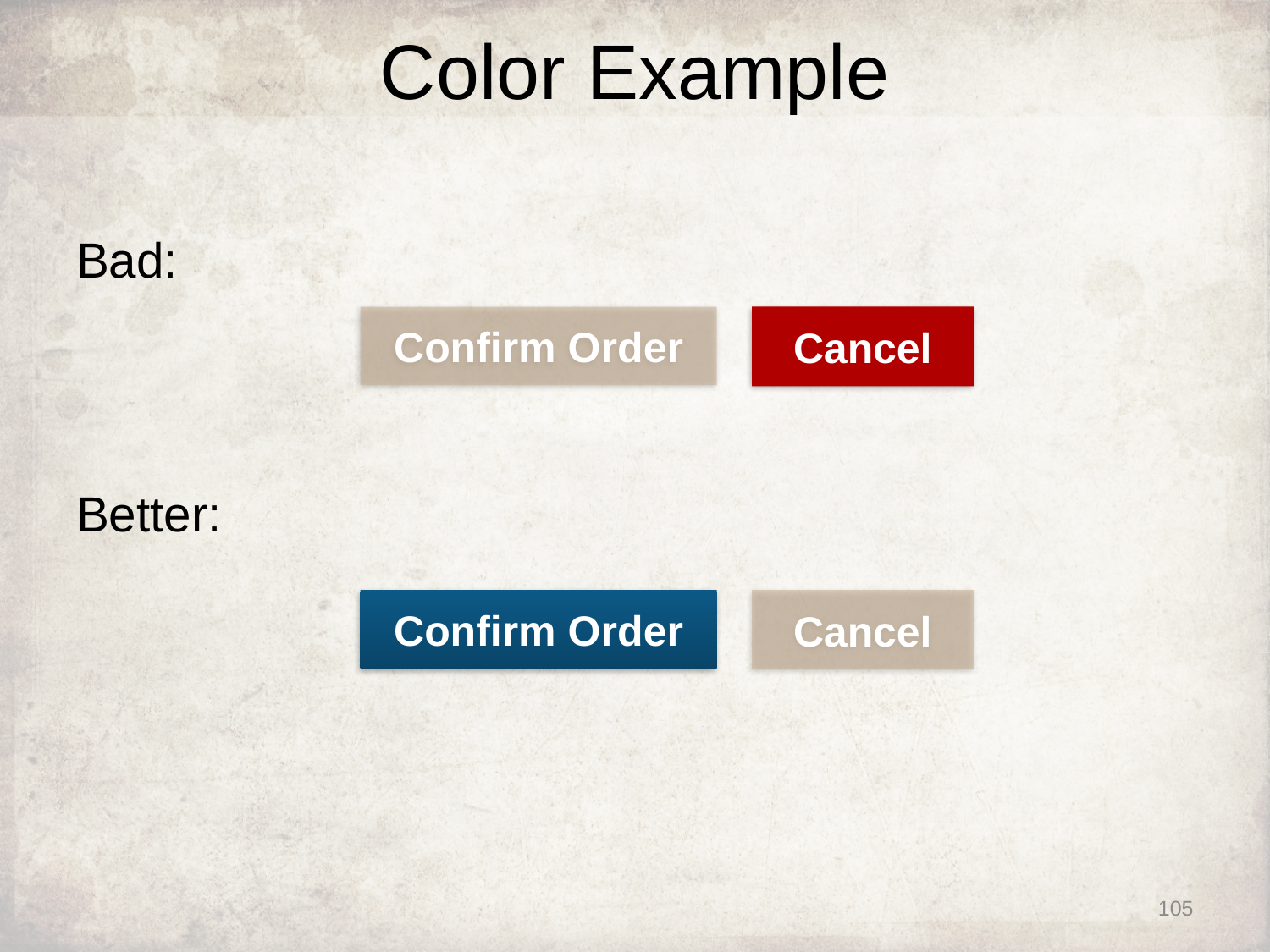

# Color Example
Bad:
Cancel
Confirm Order
Better:
Cancel
Confirm Order
105